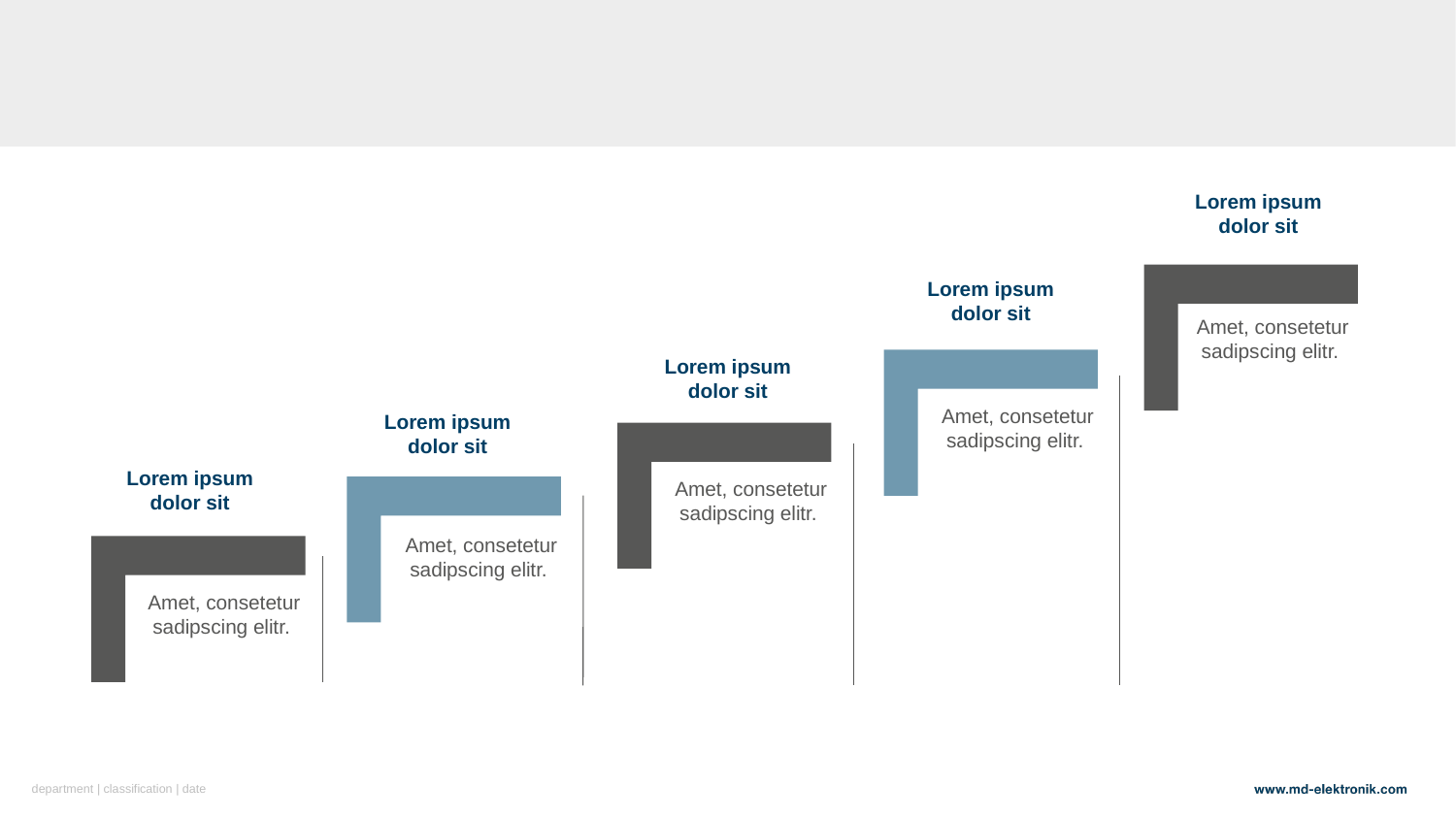

Lorem ipsum dolor sit

Lorem ipsum dolor sit
Amet, consetetur sadipscing elitr.

Lorem ipsum dolor sit
Amet, consetetur sadipscing elitr.
Lorem ipsum dolor sit

Amet, consetetur sadipscing elitr.
Lorem ipsum dolor sit

Amet, consetetur sadipscing elitr.

Amet, consetetur sadipscing elitr.